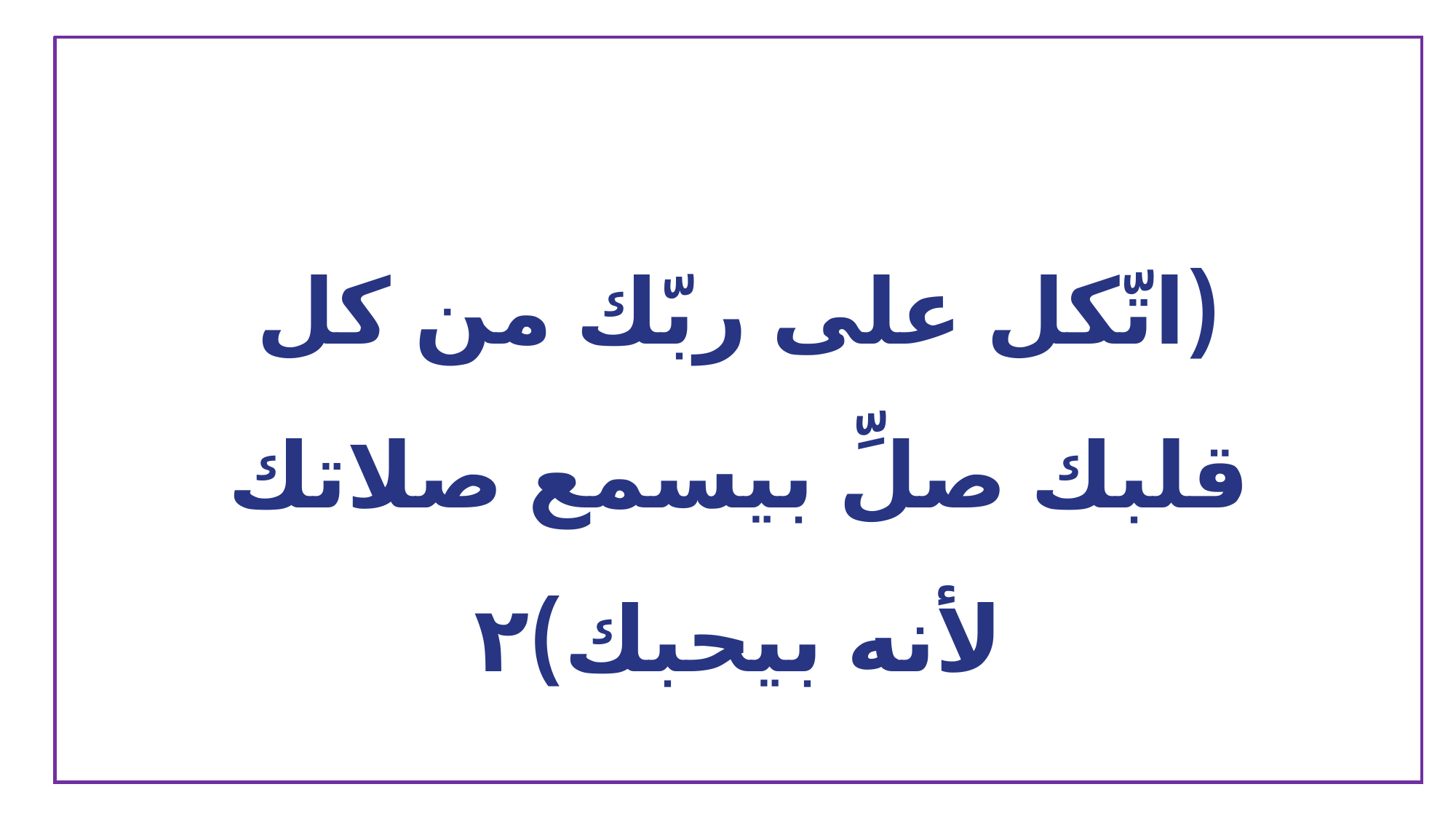

(اتّكل على ربّك من كل قلبك صلِّ بيسمع صلاتك لأنه بيحبك)٢